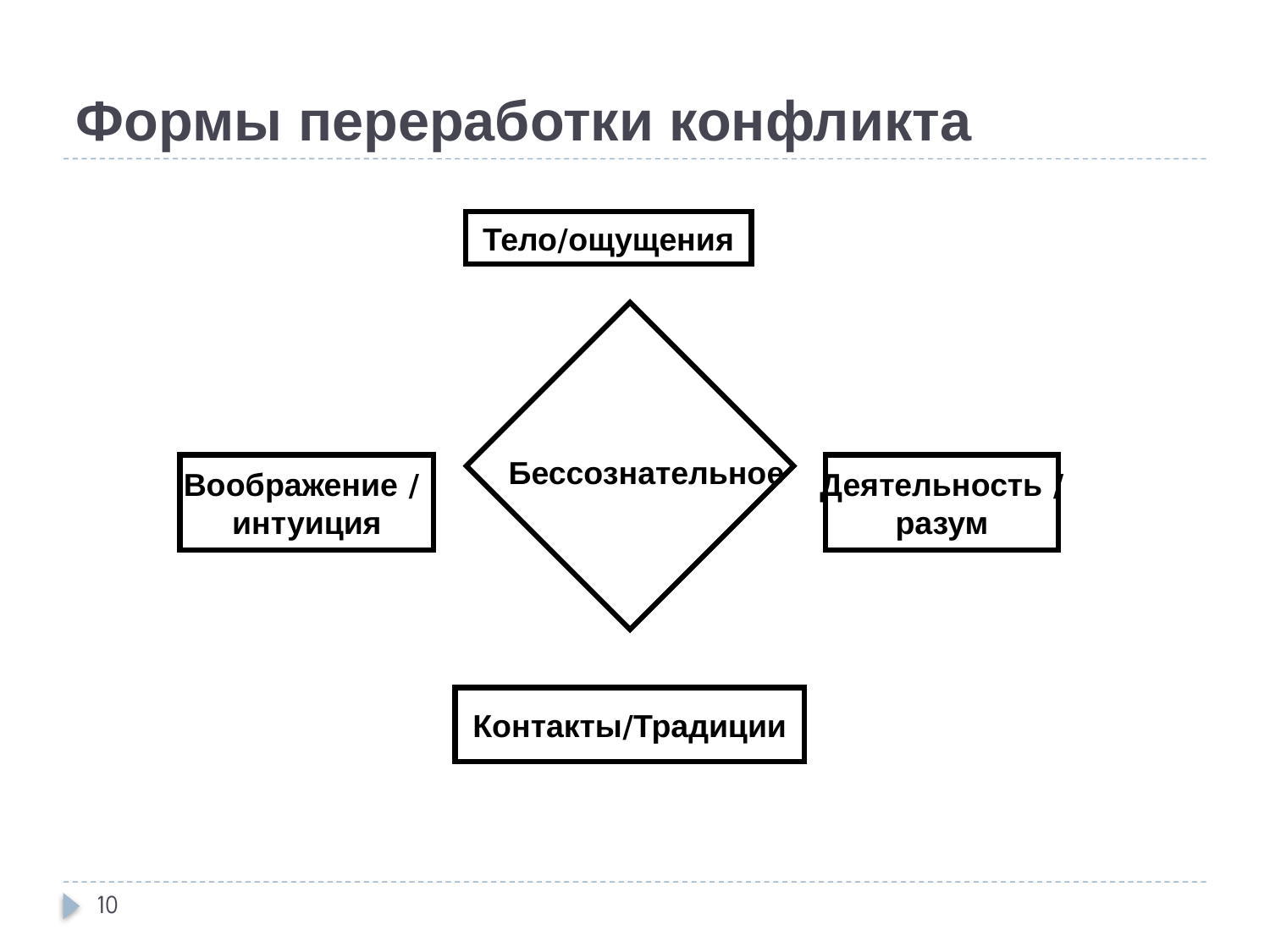

# Формы переработки конфликта

Тело/ощущения

Бессознательное
Воображение /
интуиция
Деятельность /
разум
Контакты/Традиции
10